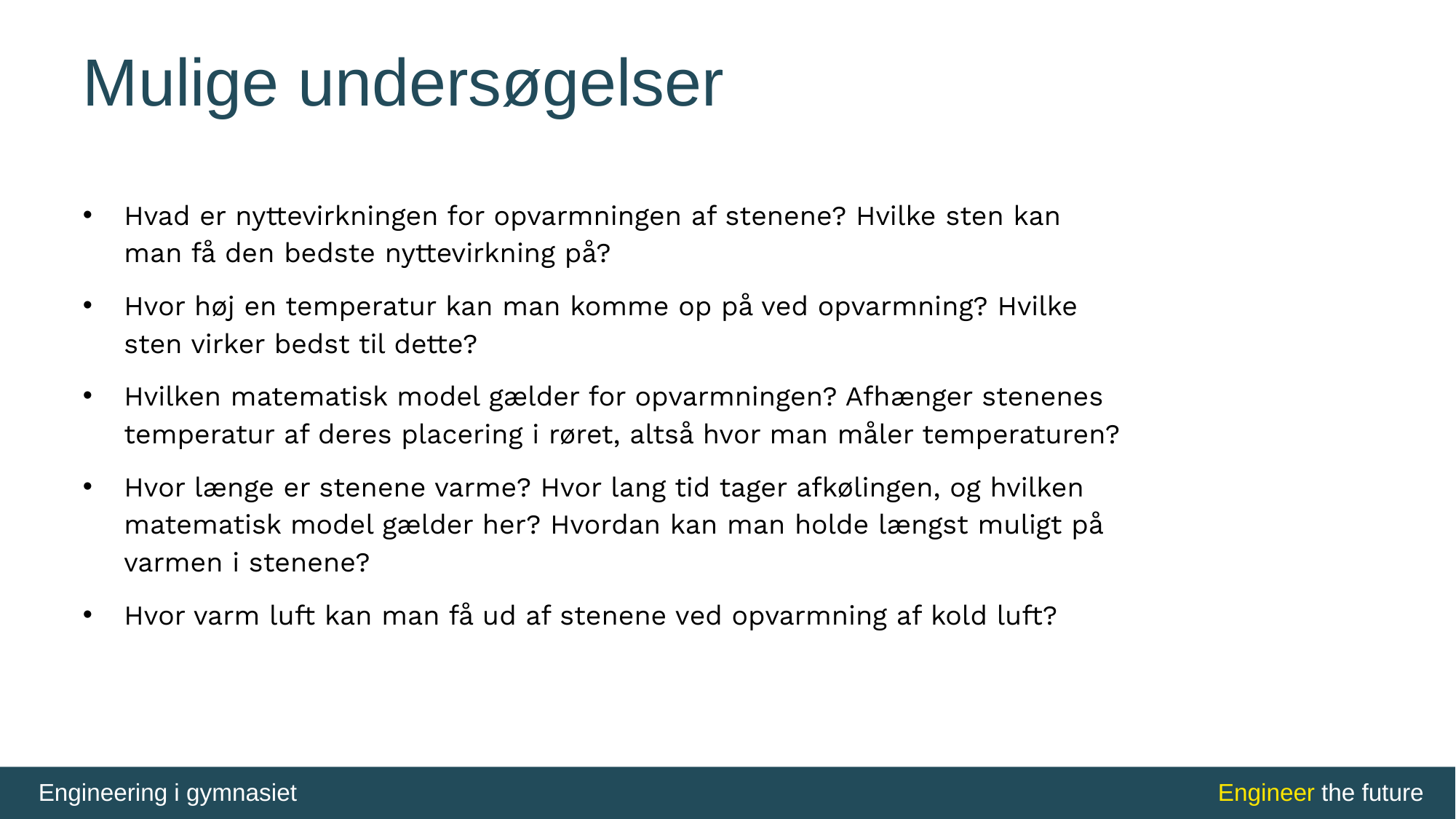

# Mulige undersøgelser
Hvad er nyttevirkningen for opvarmningen af stenene? Hvilke sten kan man få den bedste nyttevirkning på?
Hvor høj en temperatur kan man komme op på ved opvarmning? Hvilke sten virker bedst til dette?
Hvilken matematisk model gælder for opvarmningen? Afhænger stenenes temperatur af deres placering i røret, altså hvor man måler temperaturen?
Hvor længe er stenene varme? Hvor lang tid tager afkølingen, og hvilken matematisk model gælder her? Hvordan kan man holde længst muligt på varmen i stenene?
Hvor varm luft kan man få ud af stenene ved opvarmning af kold luft?